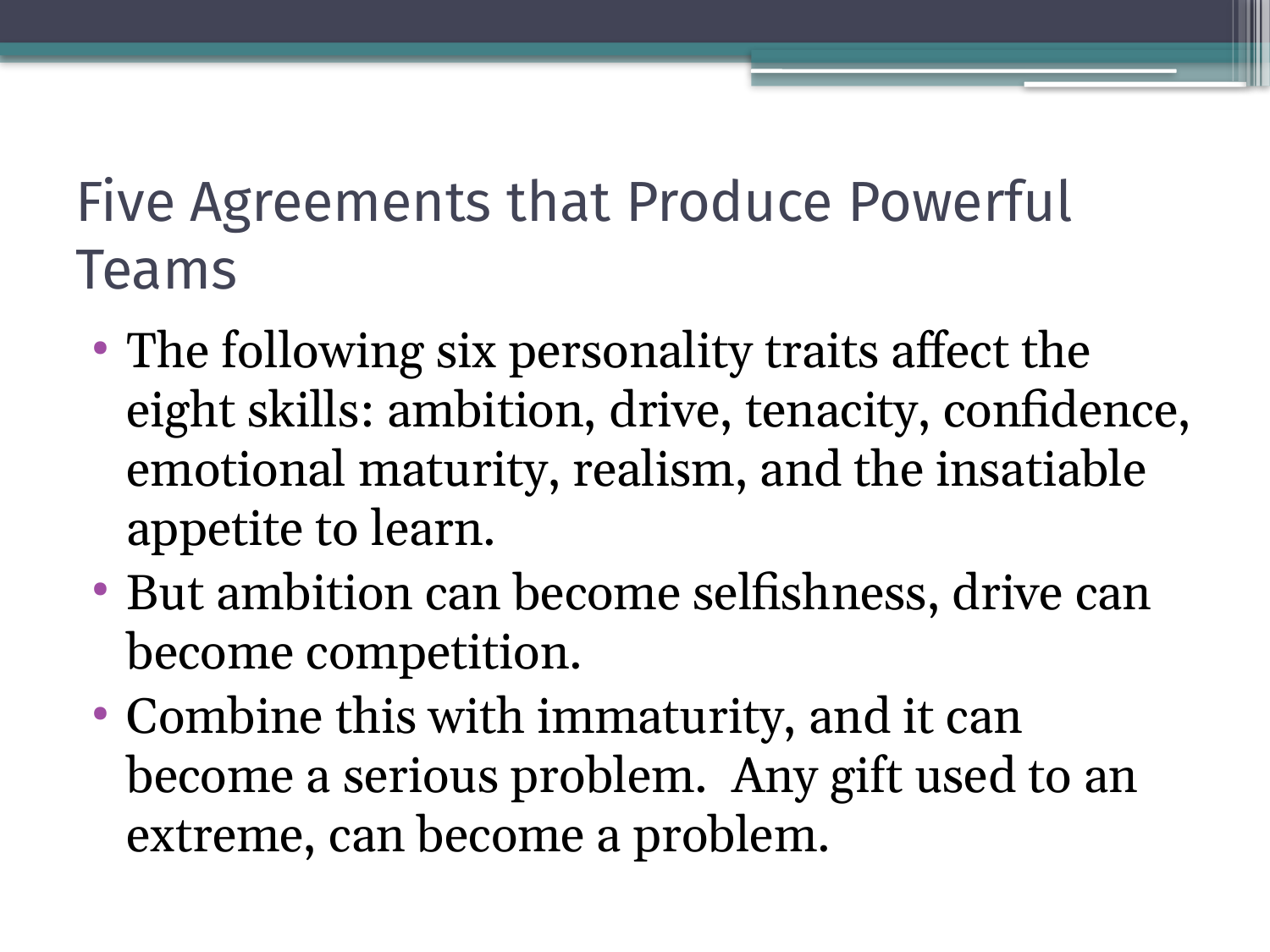

# Five Agreements that Produce Powerful Teams
The following six personality traits affect the eight skills: ambition, drive, tenacity, confidence, emotional maturity, realism, and the insatiable appetite to learn.
But ambition can become selfishness, drive can become competition.
Combine this with immaturity, and it can become a serious problem.  Any gift used to an extreme, can become a problem.